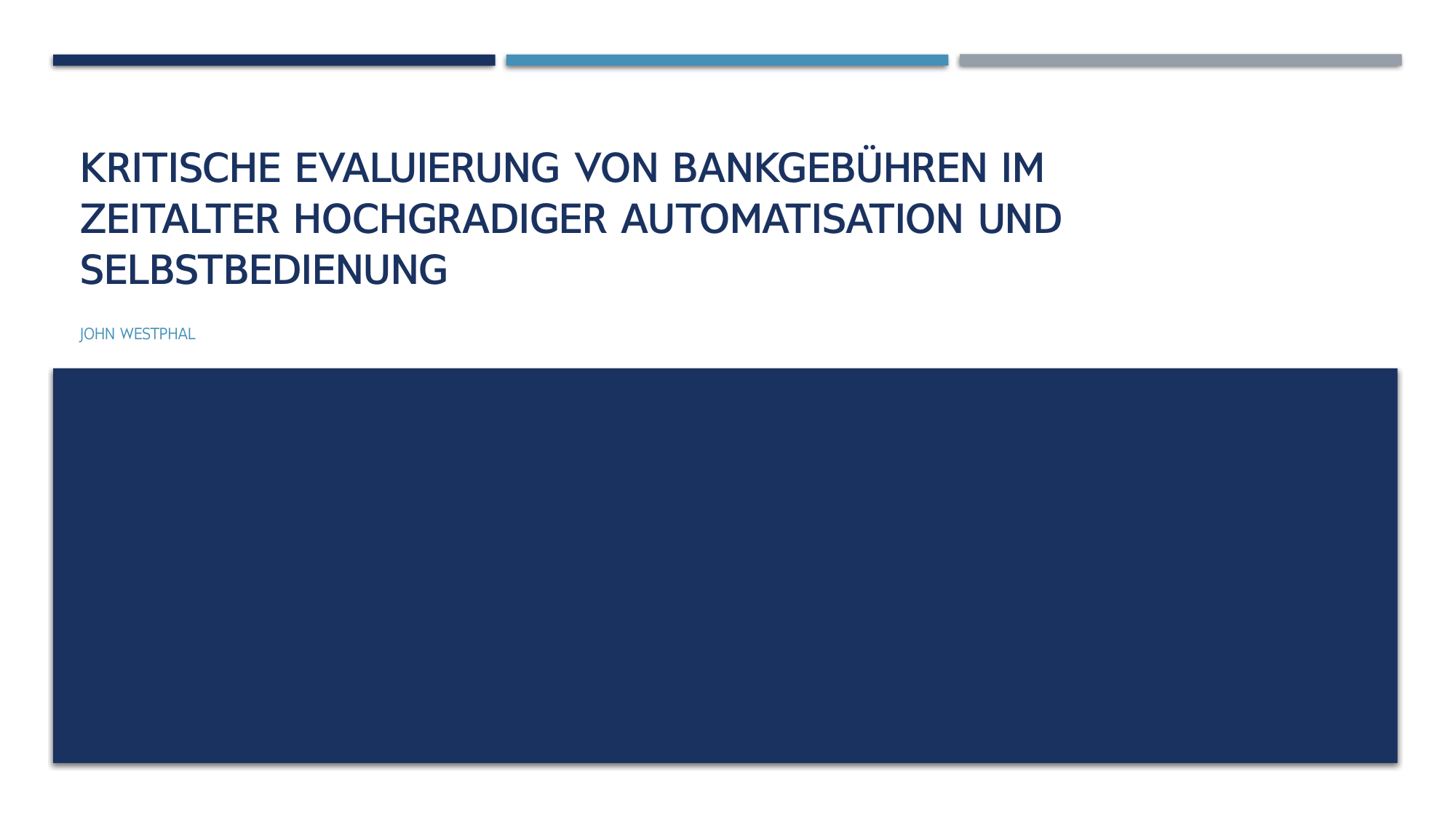

# Kritische Evaluierung von Bankgebühren im Zeitalter hochgradiger Automatisation und Selbstbedienung
John Westphal